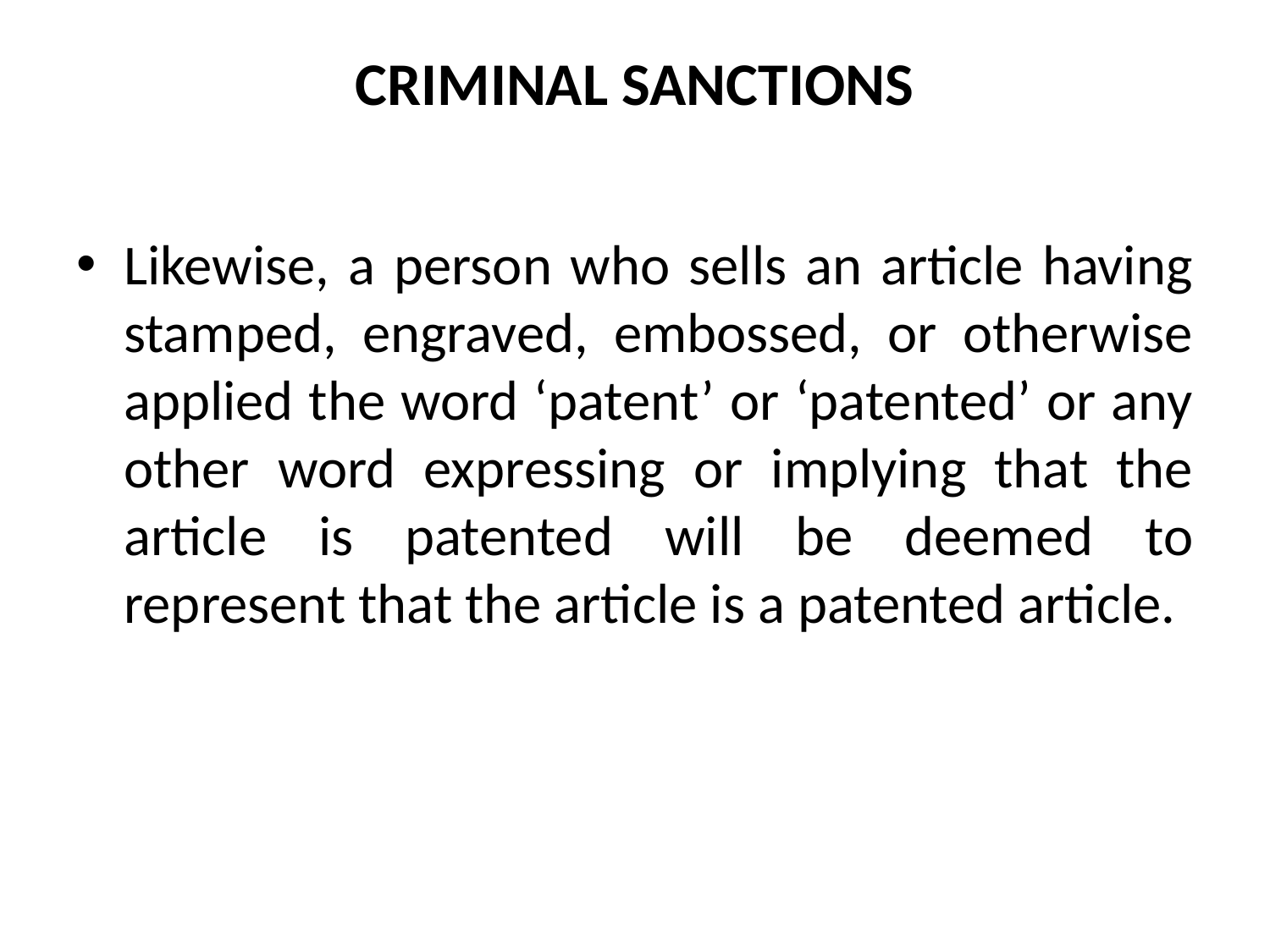

# CRIMINAL SANCTIONS
Likewise, a person who sells an article having stamped, engraved, embossed, or otherwise applied the word ‘patent’ or ‘patented’ or any other word expressing or implying that the article is patented will be deemed to represent that the article is a patented article.